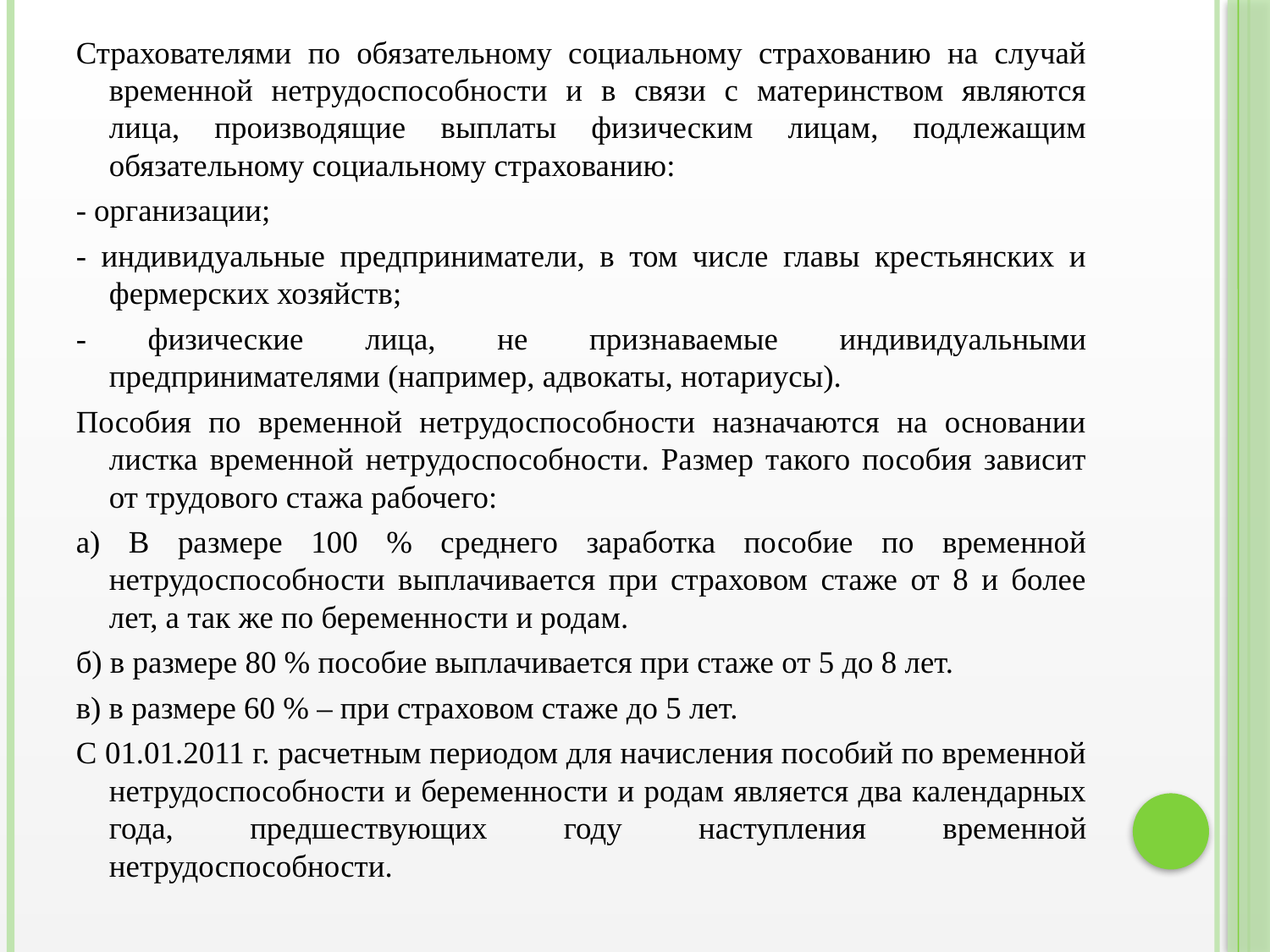

Страхователями по обязательному социальному страхованию на случай временной нетрудоспособности и в связи с материнством являются лица, производящие выплаты физическим лицам, подлежащим обязательному социальному страхованию:
- организации;
- индивидуальные предприниматели, в том числе главы крестьянских и фермерских хозяйств;
- физические лица, не признаваемые индивидуальными предпринимателями (например, адвокаты, нотариусы).
Пособия по временной нетрудоспособности назначаются на основании листка временной нетрудоспособности. Размер такого пособия зависит от трудового стажа рабочего:
а) В размере 100 % среднего заработка пособие по временной нетрудоспособности выплачивается при страховом стаже от 8 и более лет, а так же по беременности и родам.
б) в размере 80 % пособие выплачивается при стаже от 5 до 8 лет.
в) в размере 60 % – при страховом стаже до 5 лет.
С 01.01.2011 г. расчетным периодом для начисления пособий по временной нетрудоспособности и беременности и родам является два календарных года, предшествующих году наступления временной нетрудоспособности.